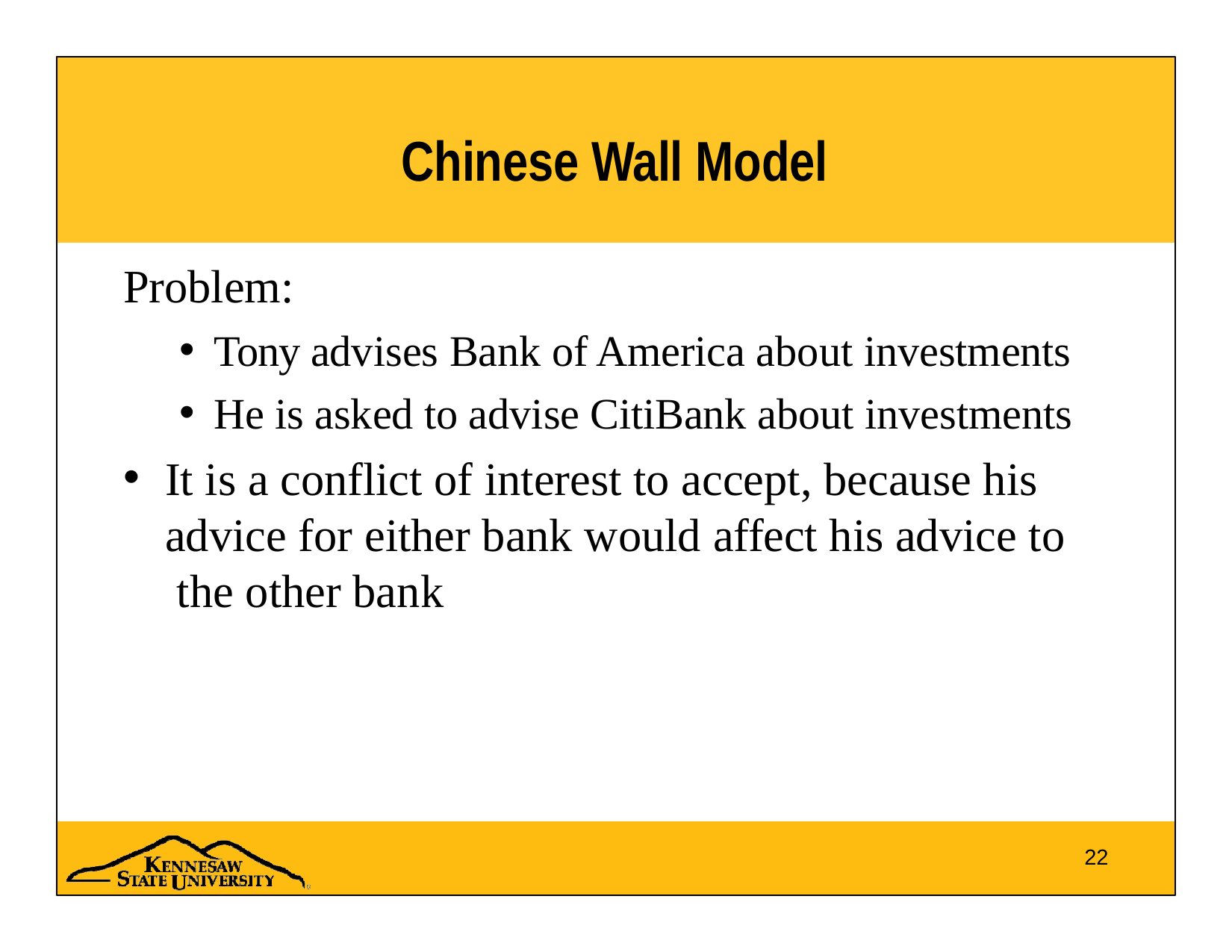

# Chinese Wall Model
Problem:
Tony advises Bank of America about investments
He is asked to advise CitiBank about investments
It is a conflict of interest to accept, because his  advice for either bank would affect his advice to  the other bank

22